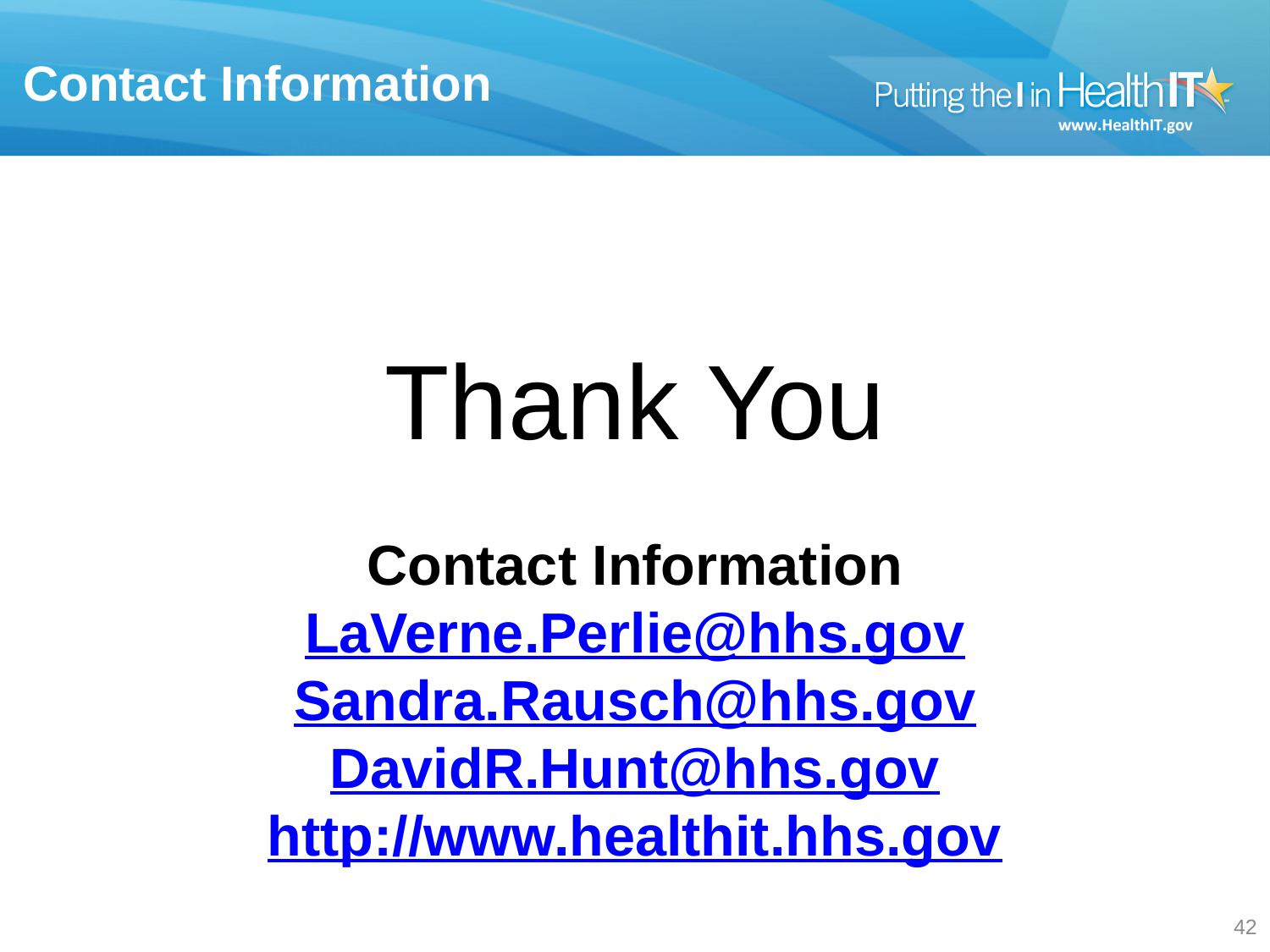

# Contact Information

Thank You

Contact Information
LaVerne.Perlie@hhs.gov
Sandra.Rausch@hhs.gov
DavidR.Hunt@hhs.gov
http://www.healthit.hhs.gov

42